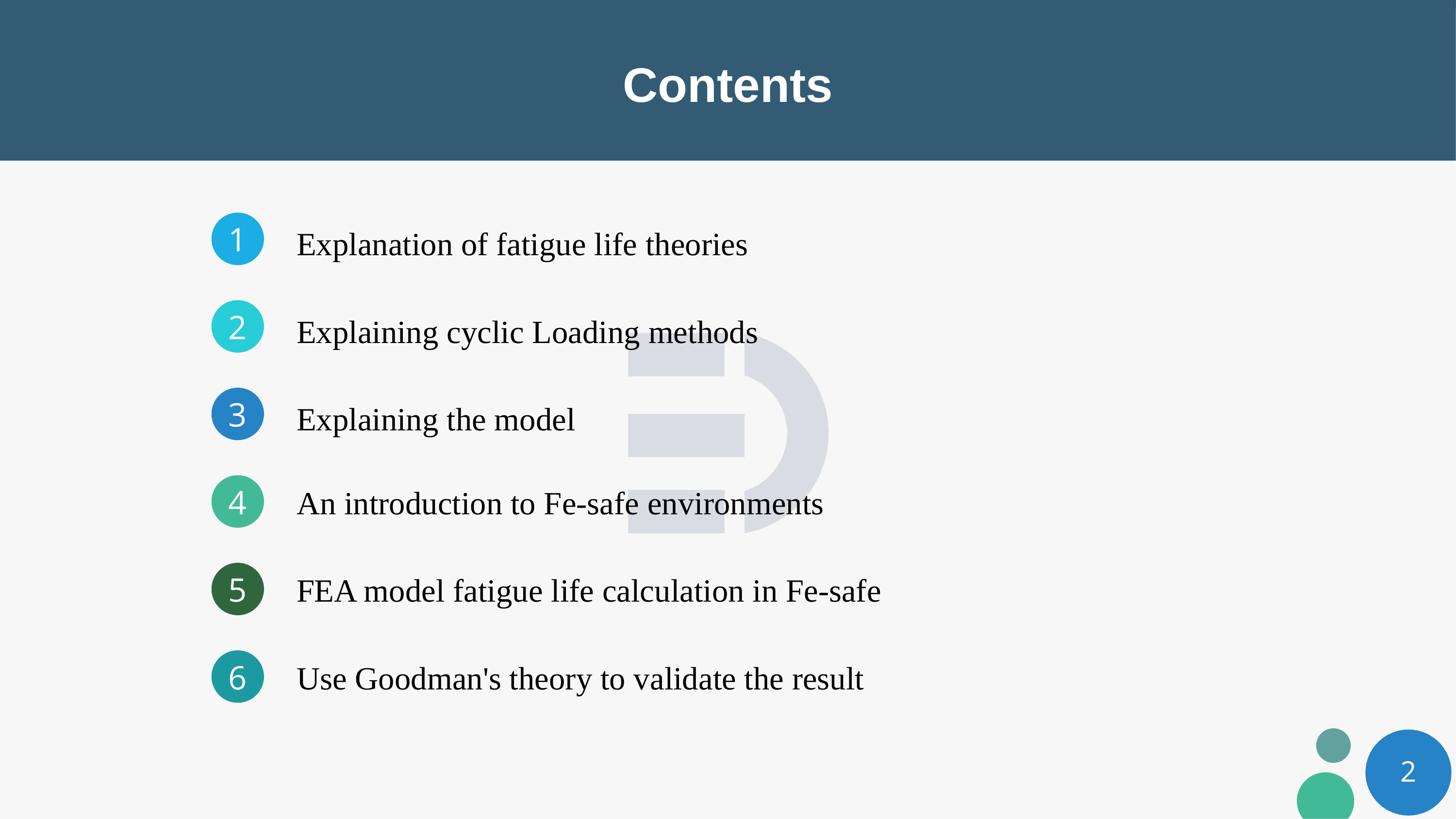

# Contents
Explanation of fatigue life theories
Explaining cyclic Loading methods
Explaining the model
An introduction to Fe-safe environments
FEA model fatigue life calculation in Fe-safe
Use Goodman's theory to validate the result
2